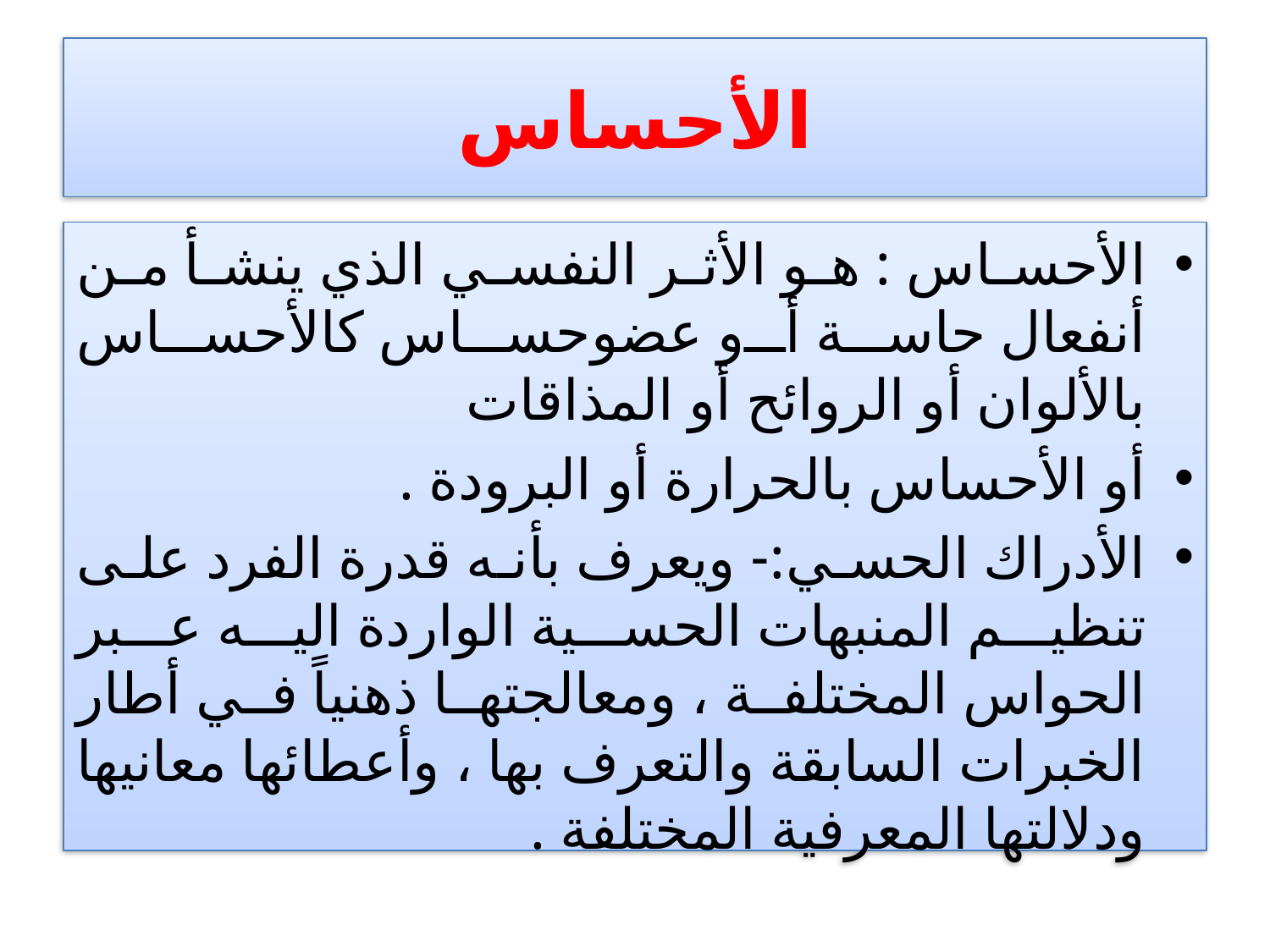

# الأحساس
الأحساس : هو الأثر النفسي الذي ينشأ من أنفعال حاسة أو عضوحساس كالأحساس بالألوان أو الروائح أو المذاقات
أو الأحساس بالحرارة أو البرودة .
الأدراك الحسي:- ويعرف بأنه قدرة الفرد على تنظيم المنبهات الحسية الواردة اليه عبر الحواس المختلفة ، ومعالجتها ذهنياً في أطار الخبرات السابقة والتعرف بها ، وأعطائها معانيها ودلالتها المعرفية المختلفة .